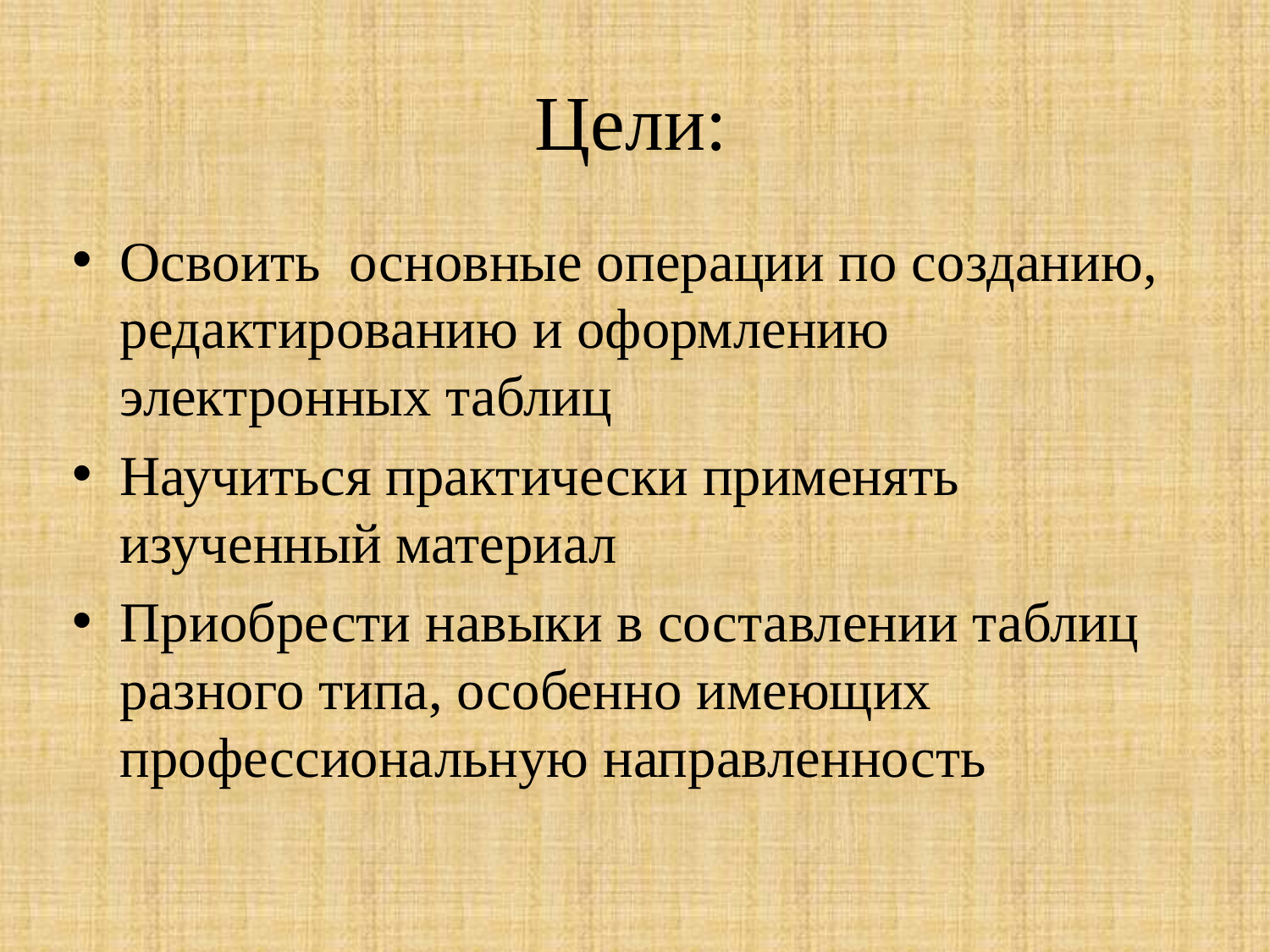

# Цели:
Освоить  основные операции по созданию, редактированию и оформлению электронных таблиц
Научиться практически применять изученный материал
Приобрести навыки в составлении таблиц разного типа, особенно имеющих профессиональную направленность